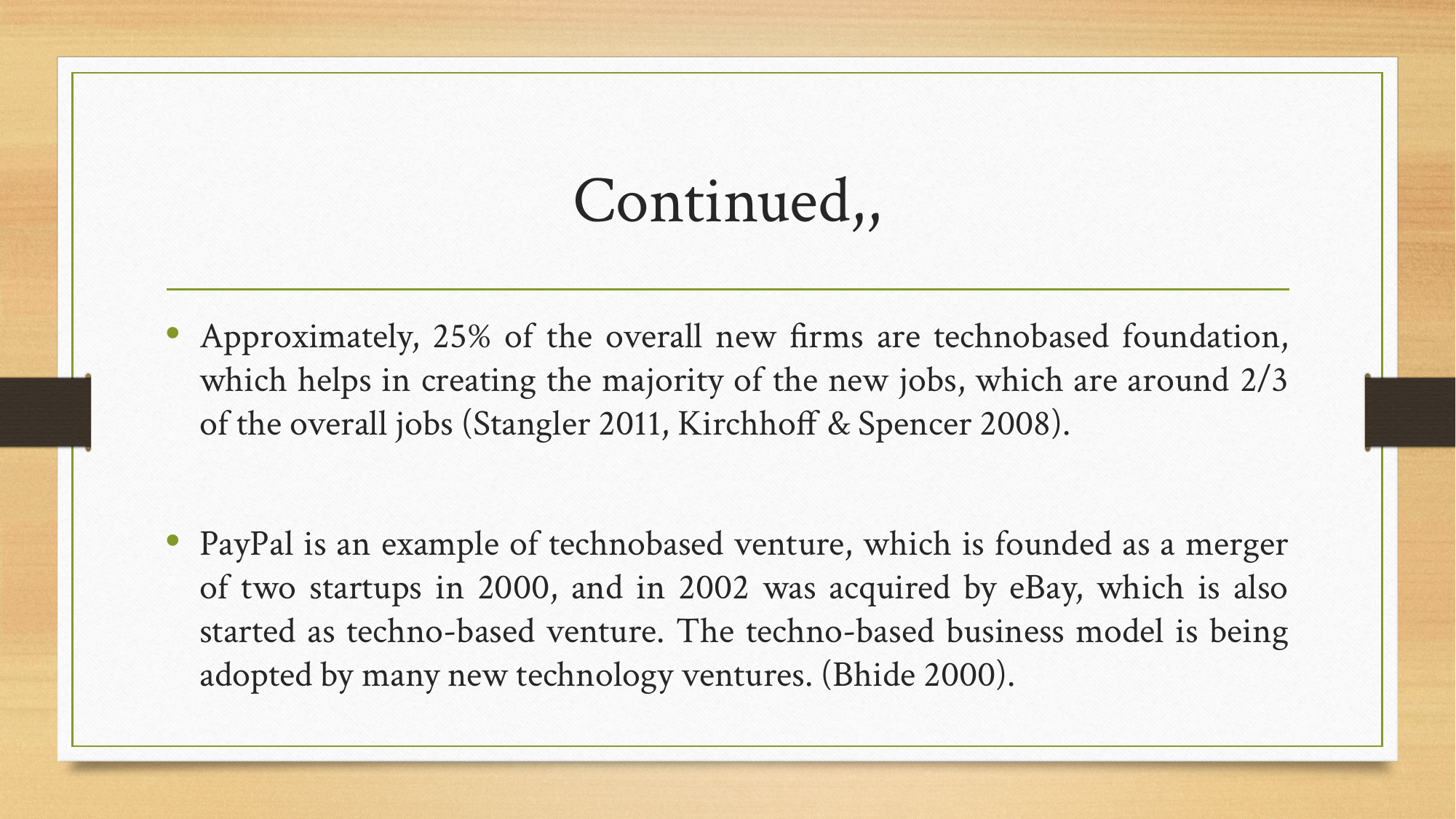

# Continued,,
Approximately, 25% of the overall new firms are technobased foundation, which helps in creating the majority of the new jobs, which are around 2/3 of the overall jobs (Stangler 2011, Kirchhoff & Spencer 2008).

PayPal is an example of technobased venture, which is founded as a merger of two startups in 2000, and in 2002 was acquired by eBay, which is also started as techno-based venture. The techno-based business model is being adopted by many new technology ventures. (Bhide 2000).